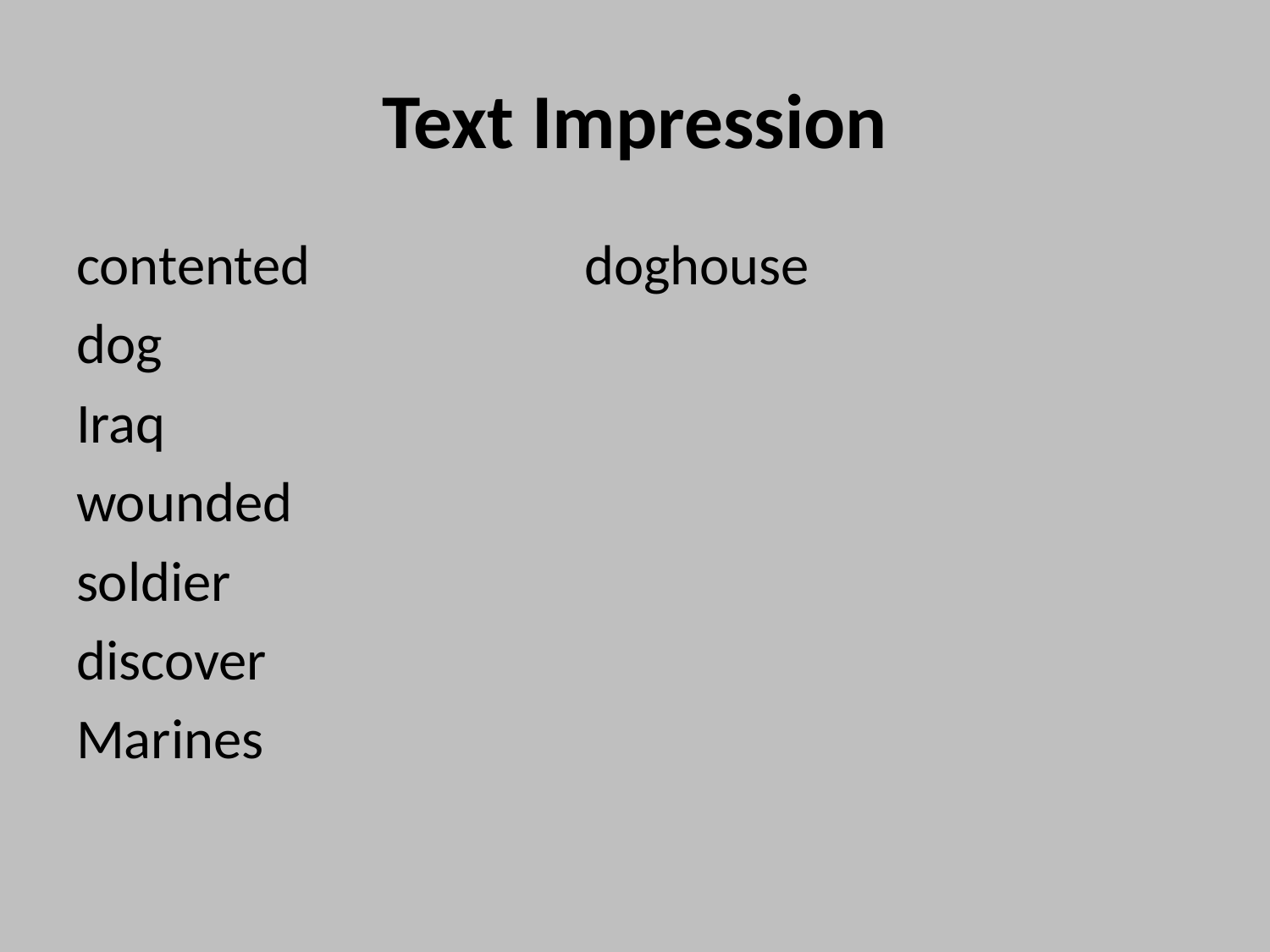

# Text Impression
contented			doghouse
dog
Iraq
wounded
soldier
discover
Marines